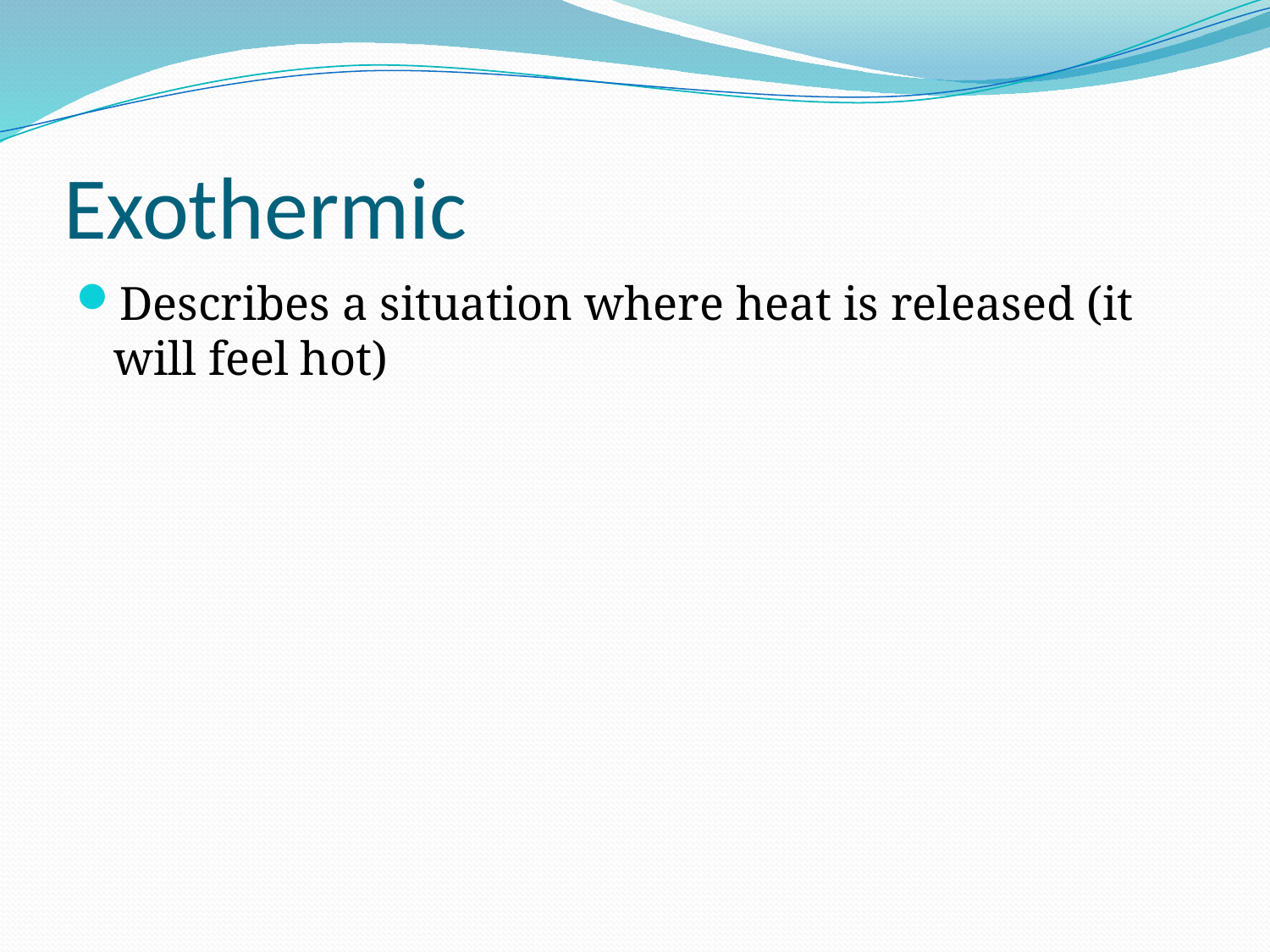

# Exothermic
Describes a situation where heat is released (it will feel hot)